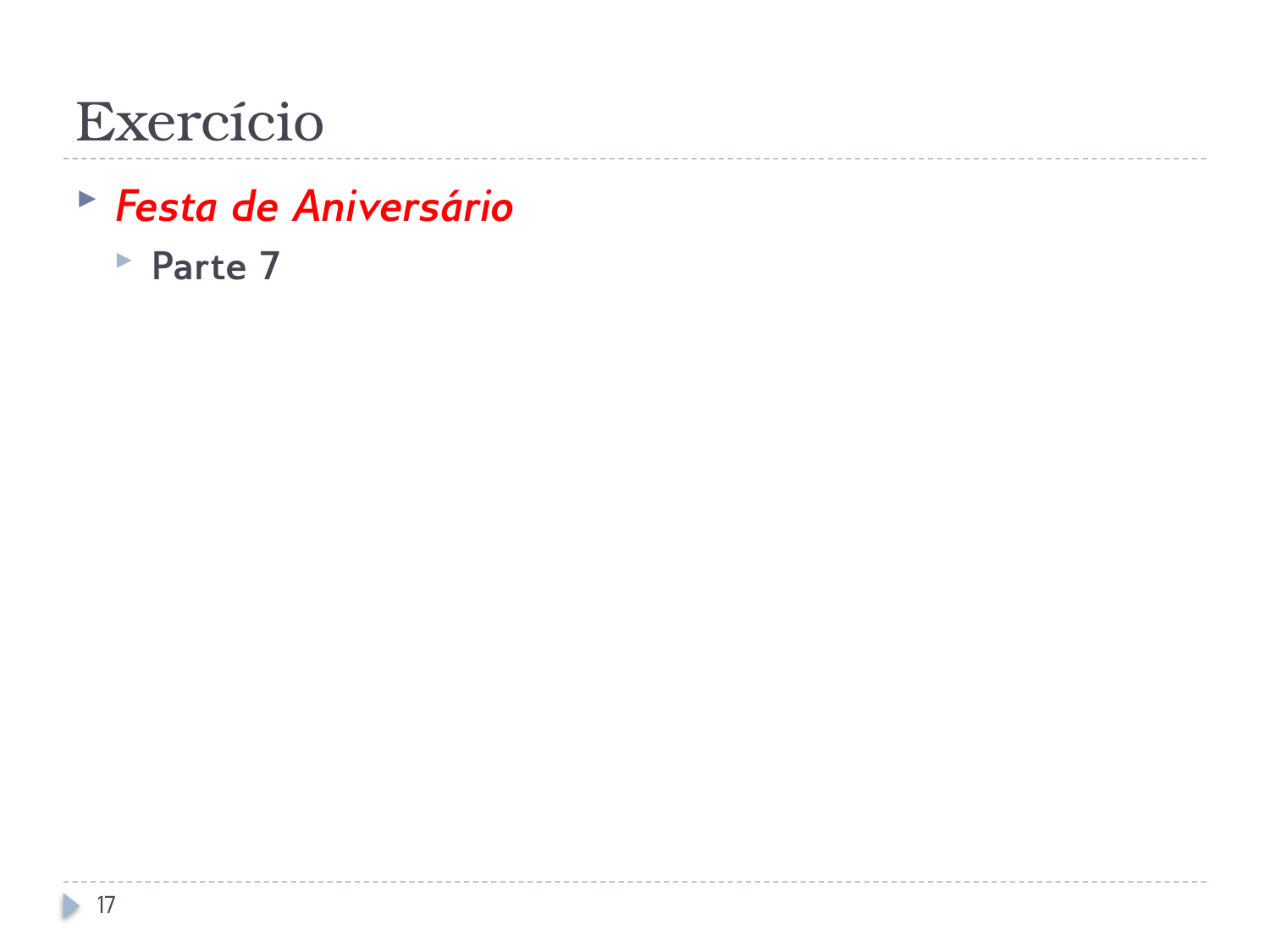

# Exercício
Festa de Aniversário
Parte 7

17